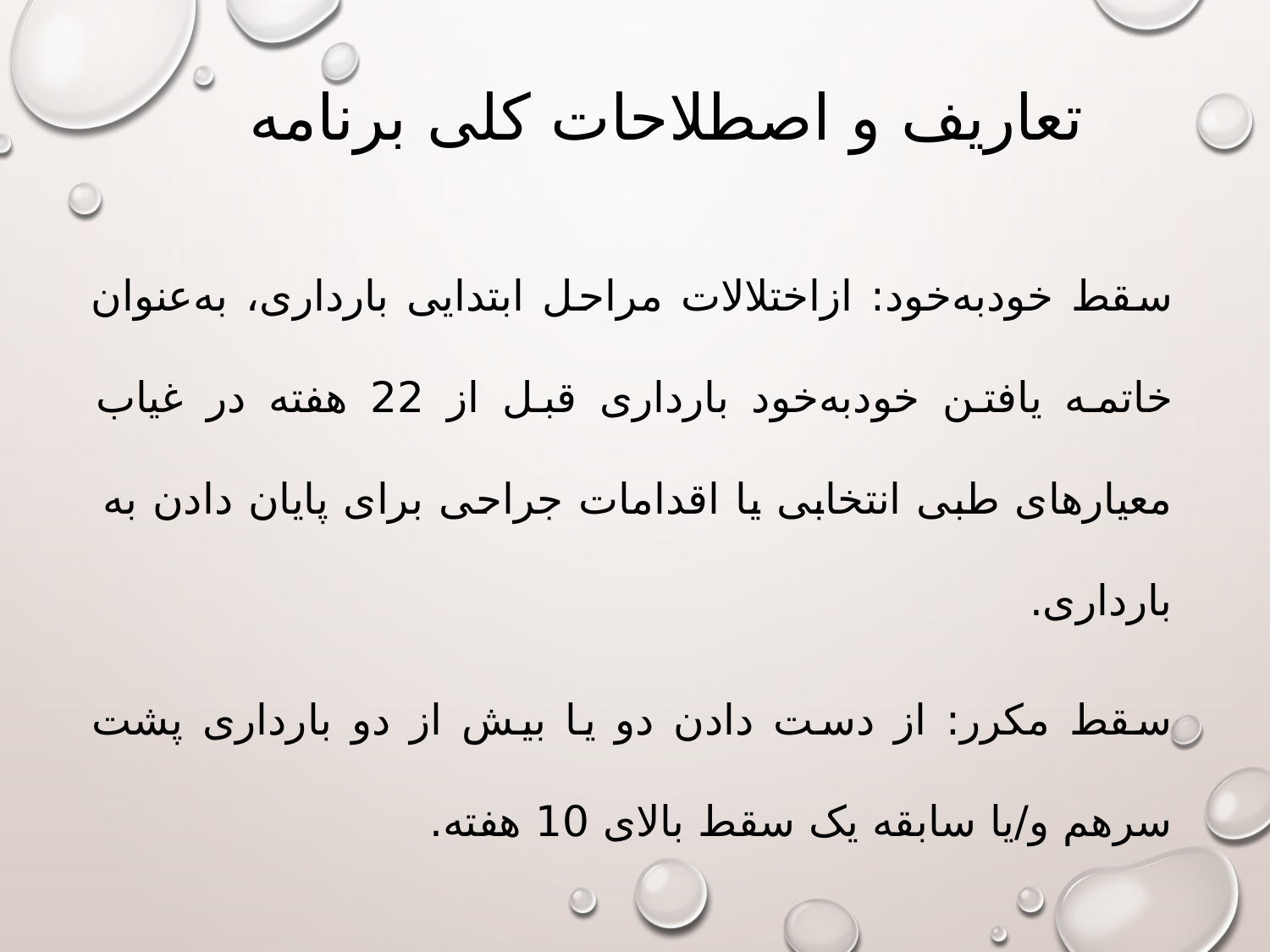

# تعاریف و اصطلاحات کلی برنامه
سقط خودبه‌خود: ازاختلالات مراحل ابتدایی بارداری، به‌عنوان خاتمه یافتن خود‌به‌خود بارداری قبل از 22 هفته در غیاب معیارهای طبی انتخابی یا اقدامات جراحی برای پایان دادن به  بارداری.
سقط مکرر: از دست دادن دو یا بیش از دو بارداری پشت سرهم و/یا سابقه یک سقط بالای 10 هفته.